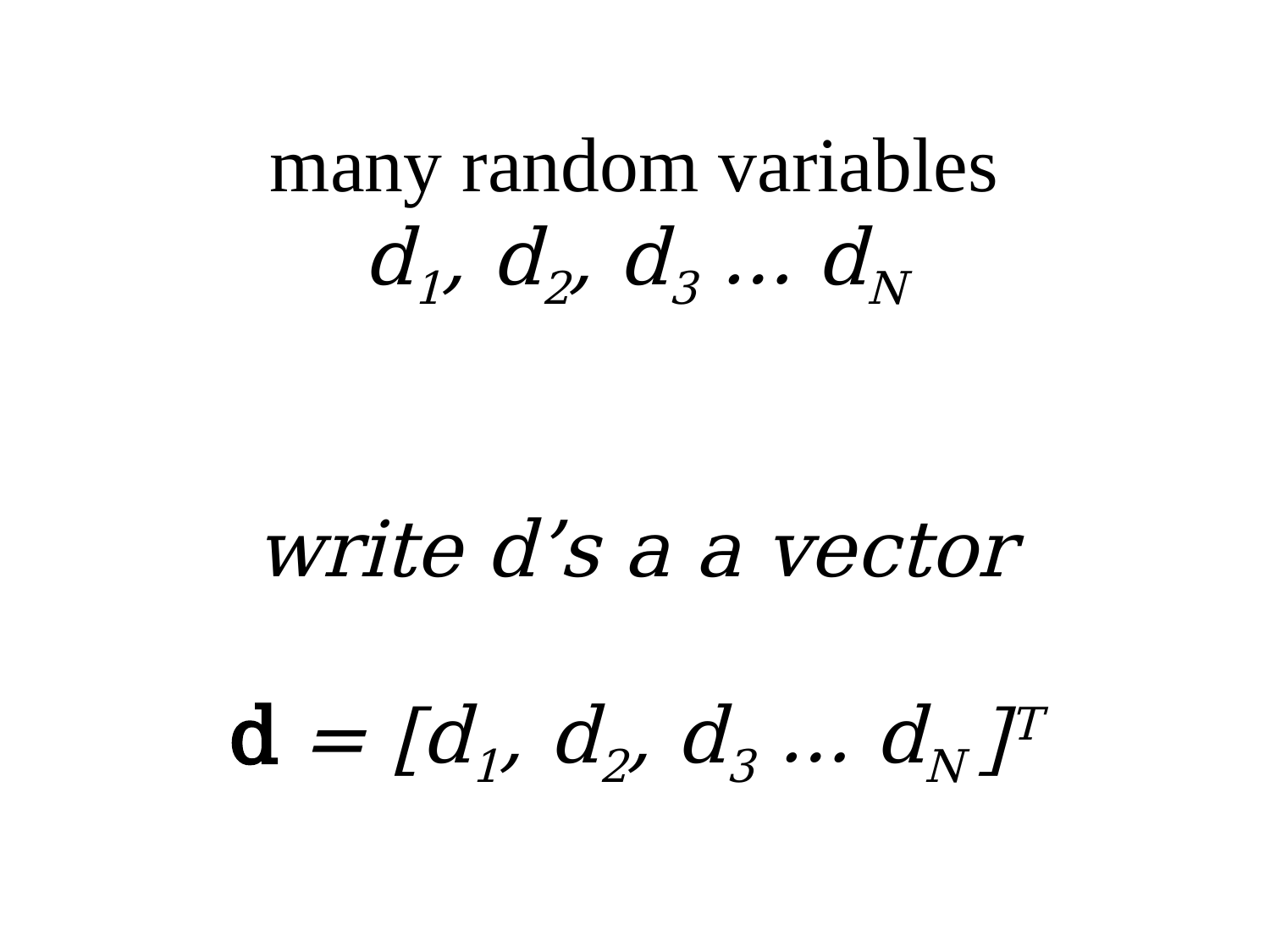

# many random variables d1, d2, d3 … dN write d’s a a vector d = [d1, d2, d3 … dN ]T